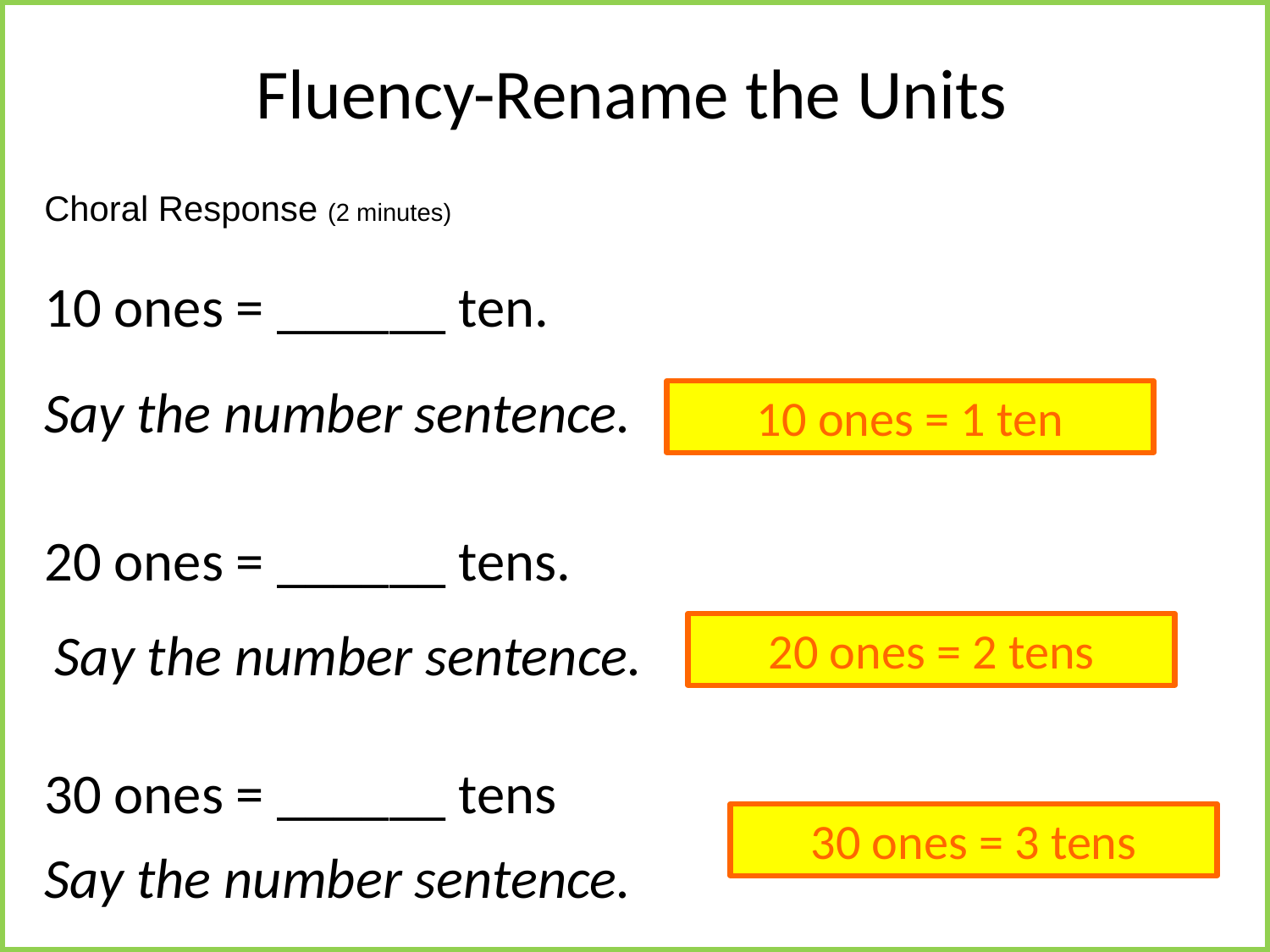

Fluency-Rename the Units
Choral Response (2 minutes)
10 ones = ______ ten.
Say the number sentence.
10 ones = 1 ten
20 ones = ______ tens.
Say the number sentence.
20 ones = 2 tens
30 ones = ______ tens
30 ones = 3 tens
Say the number sentence.